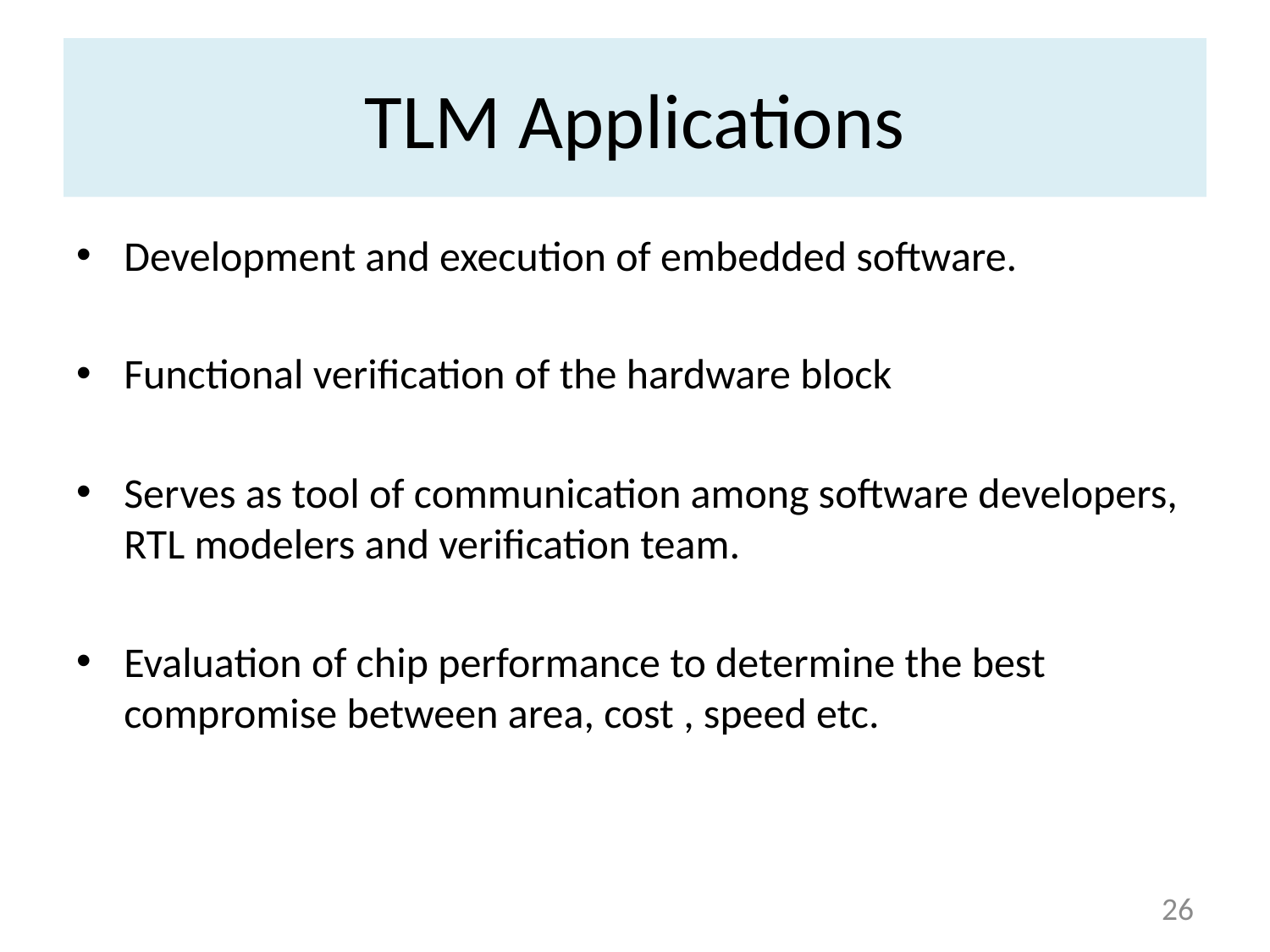

# TLM Applications
Development and execution of embedded software.

Functional verification of the hardware block

Serves as tool of communication among software developers, RTL modelers and verification team.

Evaluation of chip performance to determine the best compromise between area, cost , speed etc.
26